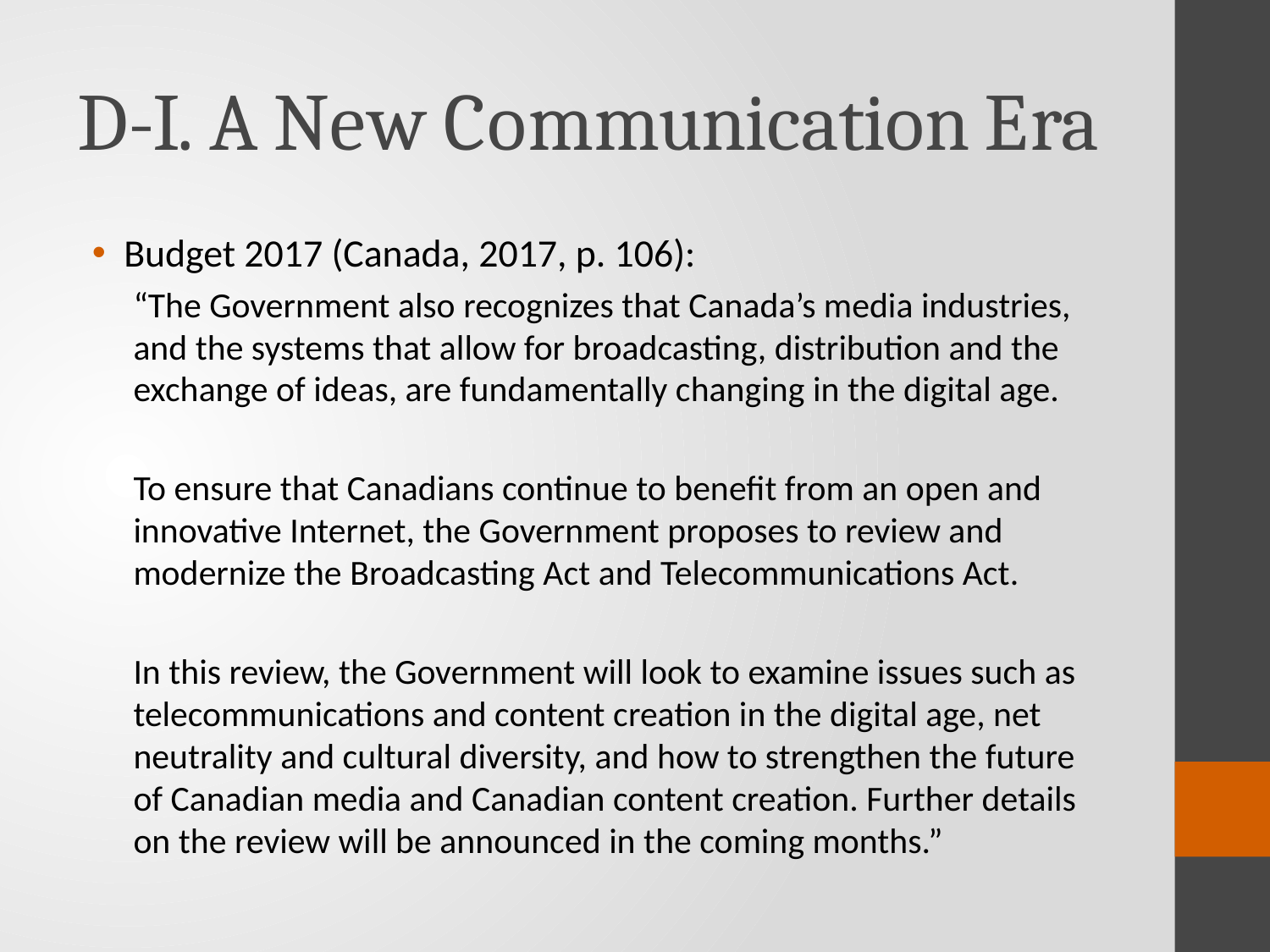

# D-I. A New Communication Era
Budget 2017 (Canada, 2017, p. 106):
“The Government also recognizes that Canada’s media industries, and the systems that allow for broadcasting, distribution and the exchange of ideas, are fundamentally changing in the digital age.

To ensure that Canadians continue to benefit from an open and innovative Internet, the Government proposes to review and modernize the Broadcasting Act and Telecommunications Act.

In this review, the Government will look to examine issues such as telecommunications and content creation in the digital age, net neutrality and cultural diversity, and how to strengthen the future of Canadian media and Canadian content creation. Further details on the review will be announced in the coming months.”